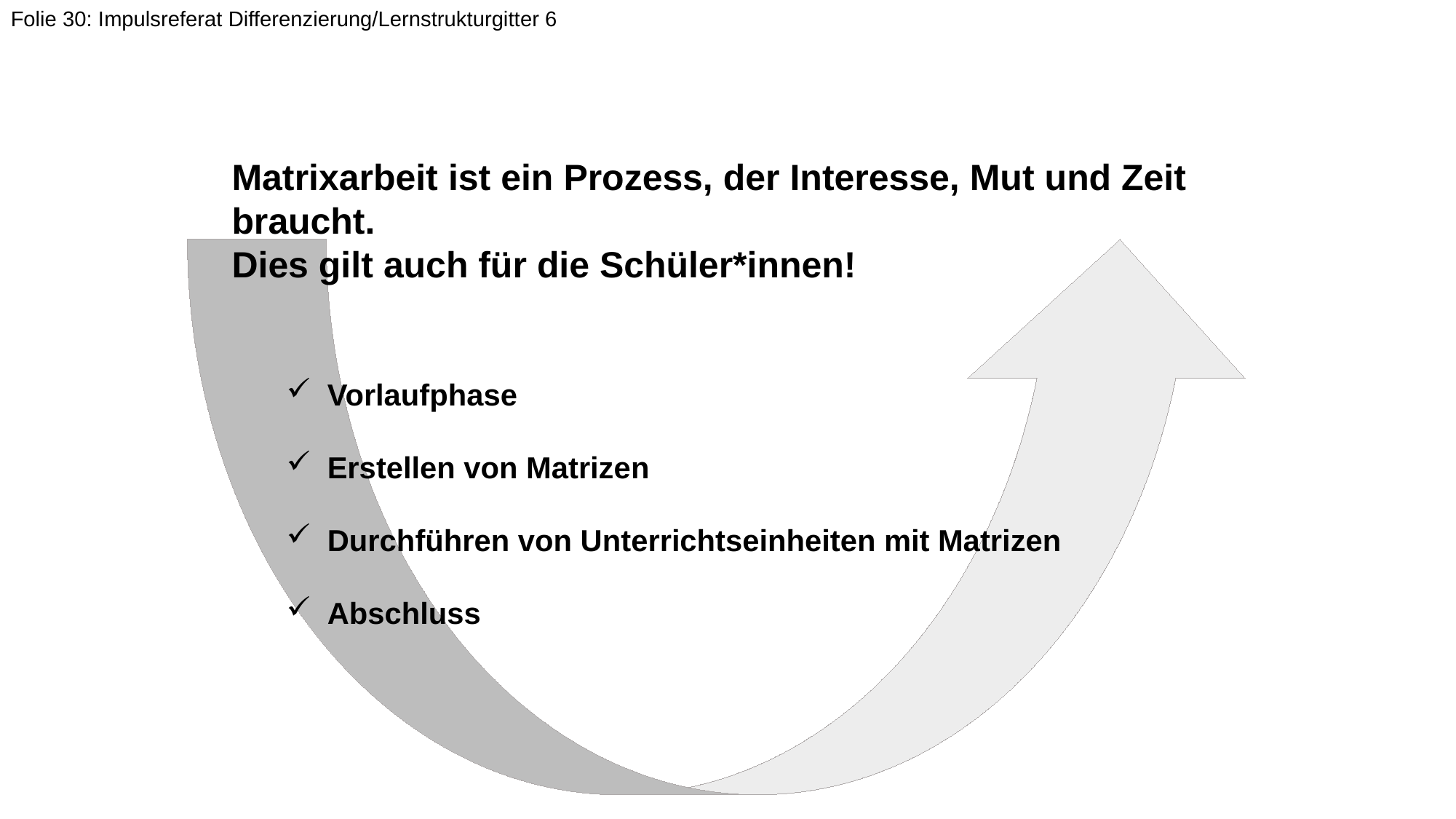

Folie 30: Impulsreferat Differenzierung/Lernstrukturgitter 6
Matrixarbeit ist ein Prozess, der Interesse, Mut und Zeit braucht.
Dies gilt auch für die Schüler*innen!

Vorlaufphase

Erstellen von Matrizen

Durchführen von Unterrichtseinheiten mit Matrizen

Abschluss